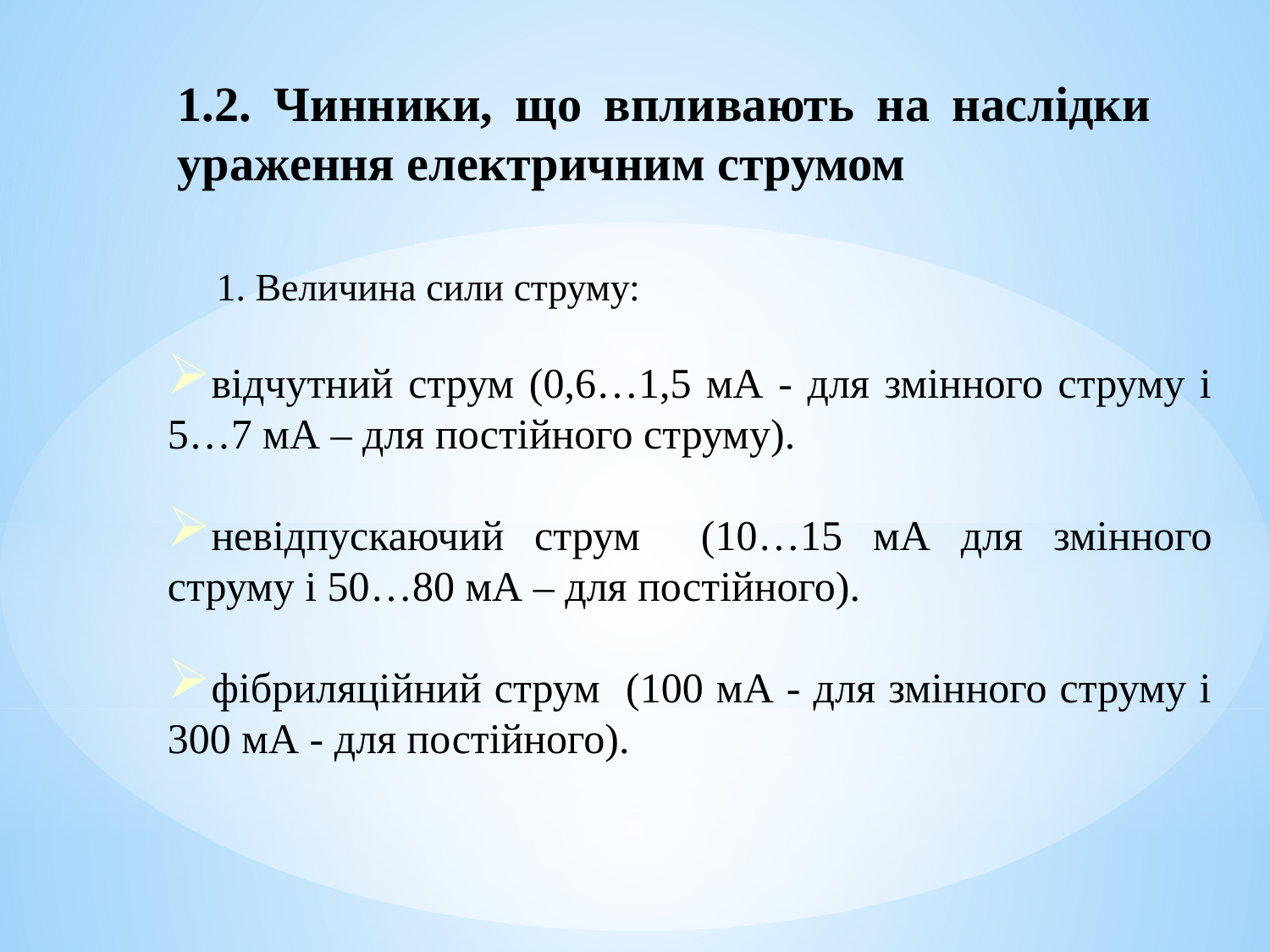

# 1.2. Чинники, що впливають на наслідки ураження електричним струмом.
     1. Величина сили струму:

відчутний струм (0,6…1,5 мА - для змінного струму і 5…7 мА – для постійного струму).

невідпускаючий струм  (10…15 мА для змінного струму і 50…80 мА – для постійного).

фібриляційний струм  (100 мА - для змінного струму і 300 мА - для постійного).